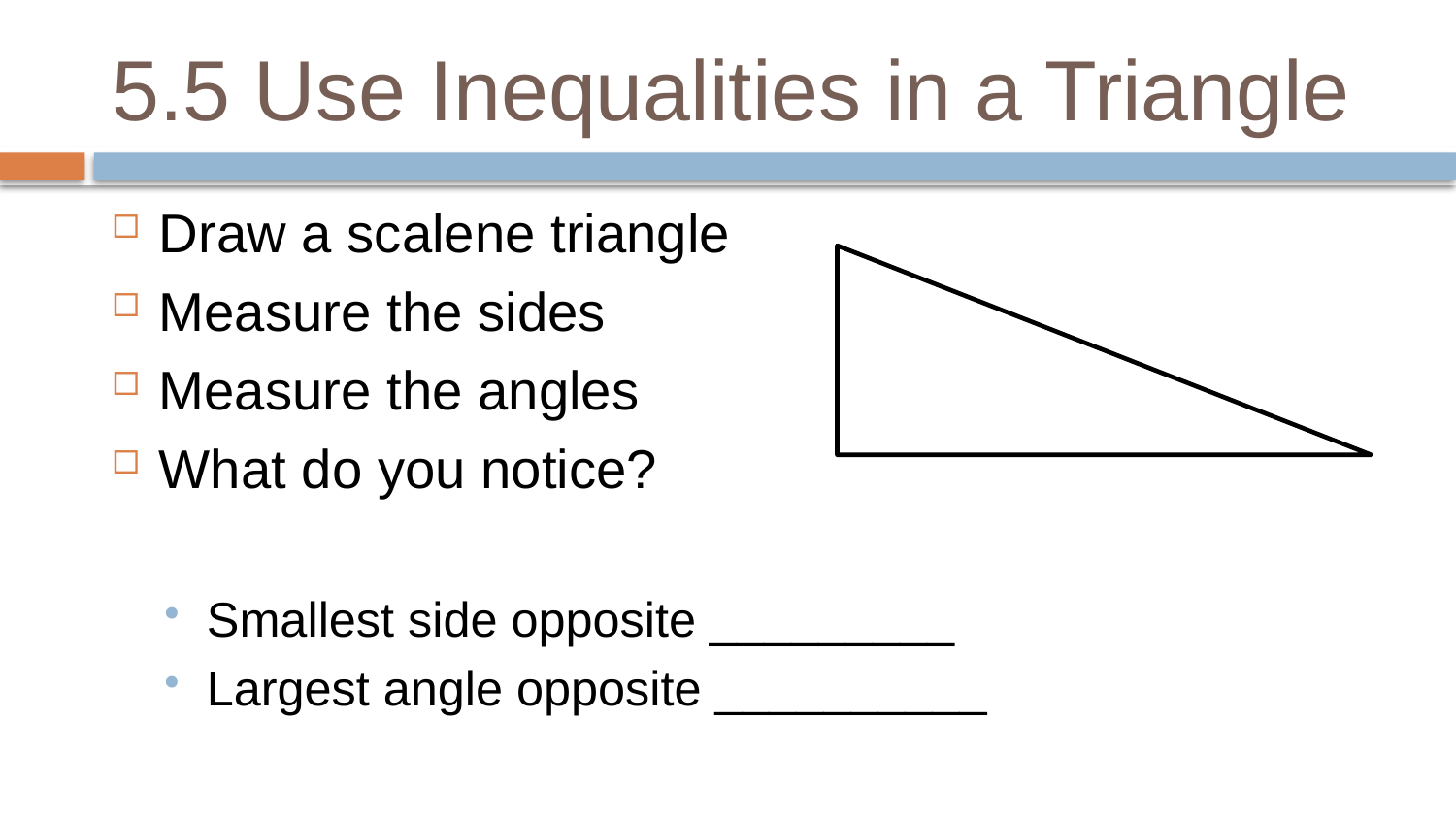

# 5.5 Use Inequalities in a Triangle
Draw a scalene triangle
Measure the sides
Measure the angles
What do you notice?

Smallest side opposite _________
Largest angle opposite __________